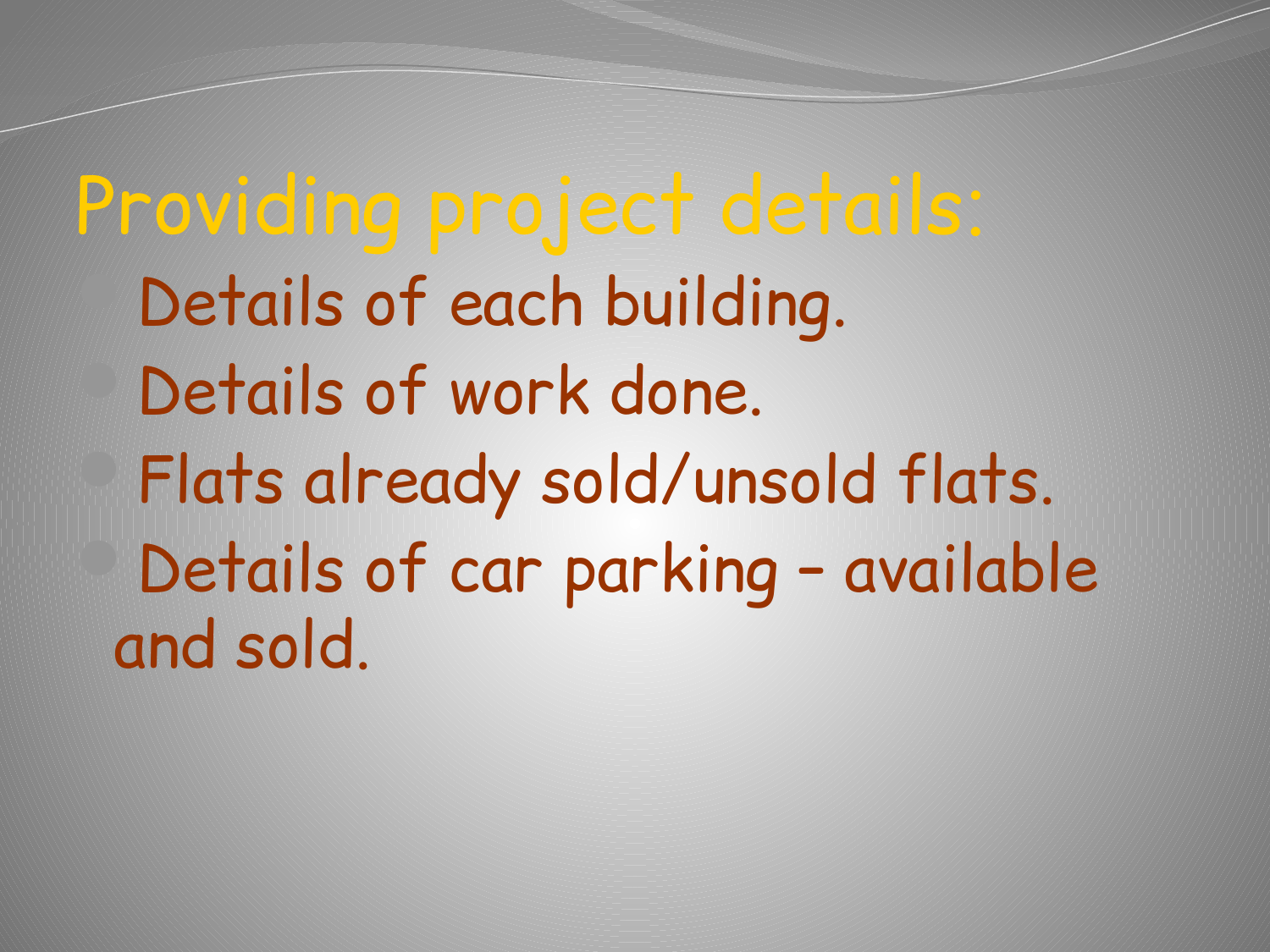

Providing project details:
Details of each building.
Details of work done.
Flats already sold/unsold flats.
Details of car parking – available and sold.